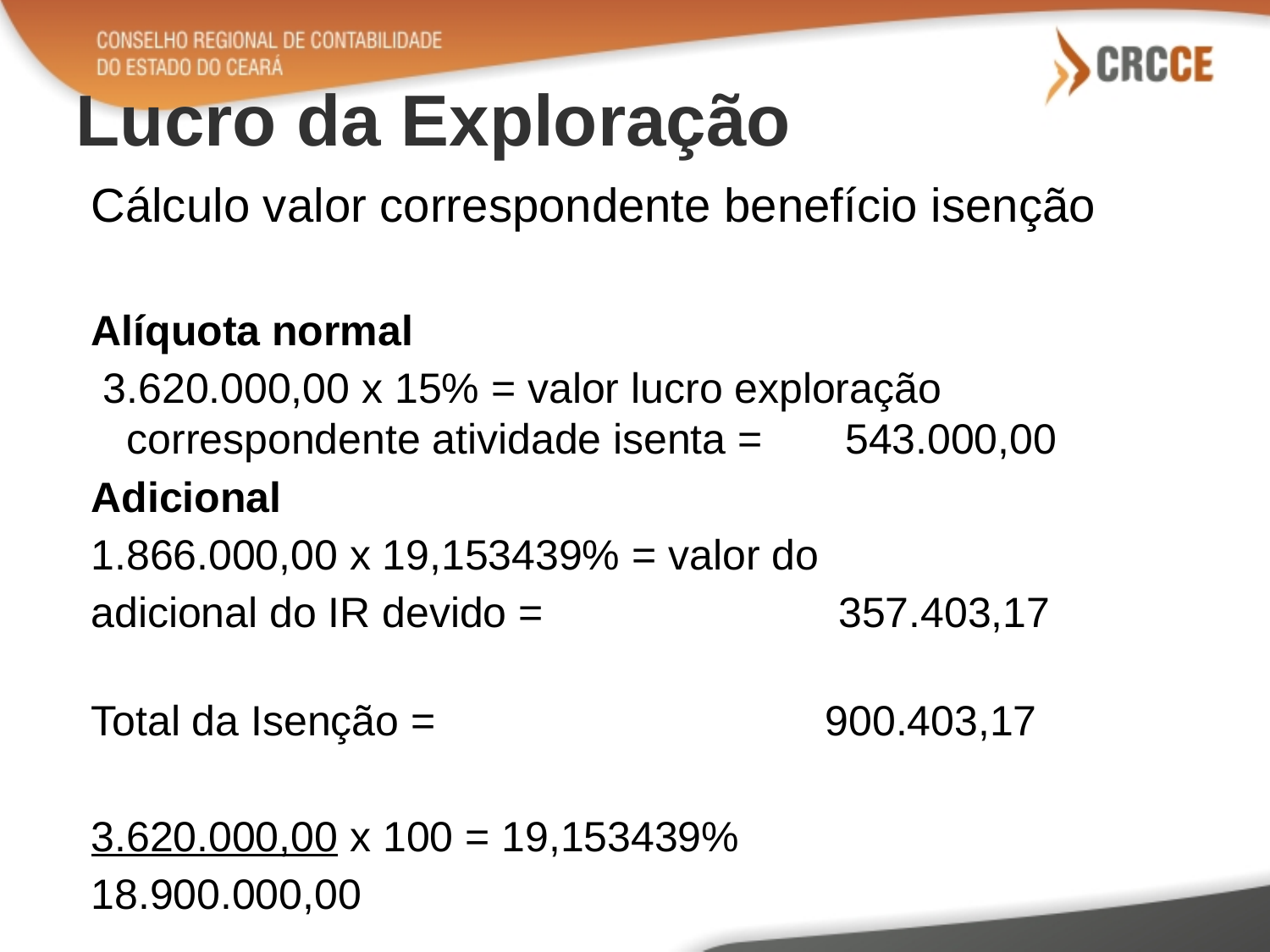

# Lucro da Exploração
Cálculo valor correspondente benefício isenção

Alíquota normal
 3.620.000,00 x 15% = valor lucro exploração correspondente atividade isenta =       543.000,00
Adicional
1.866.000,00 x 19,153439% = valor do
adicional do IR devido =                         357.403,17
Total da Isenção =                                 900.403,17

3.620.000,00 x 100 = 19,153439%
18.900.000,00